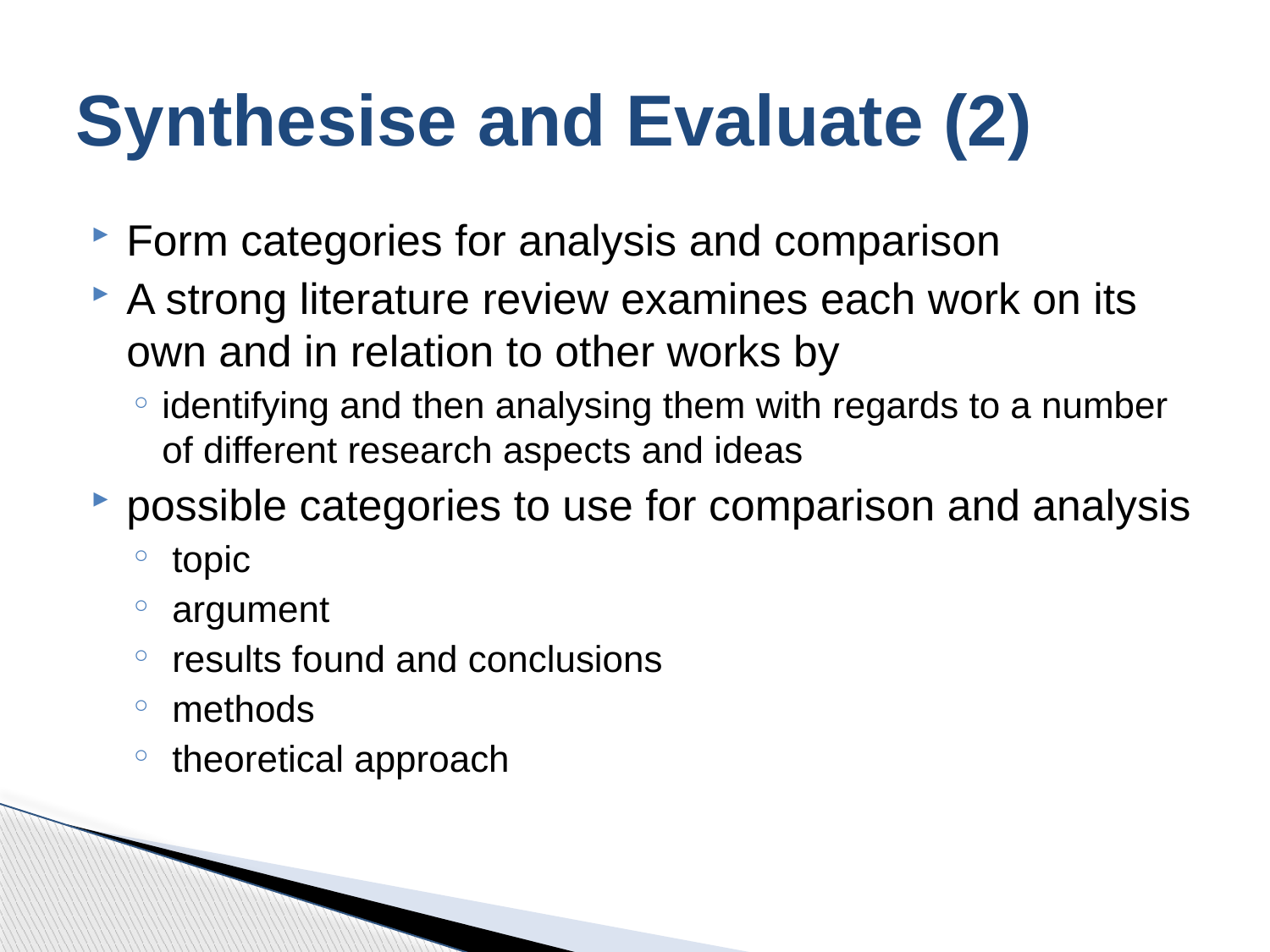

# Synthesise and Evaluate (2)
Form categories for analysis and comparison
A strong literature review examines each work on its own and in relation to other works by
identifying and then analysing them with regards to a number of different research aspects and ideas
possible categories to use for comparison and analysis
 topic
 argument
 results found and conclusions
 methods
 theoretical approach